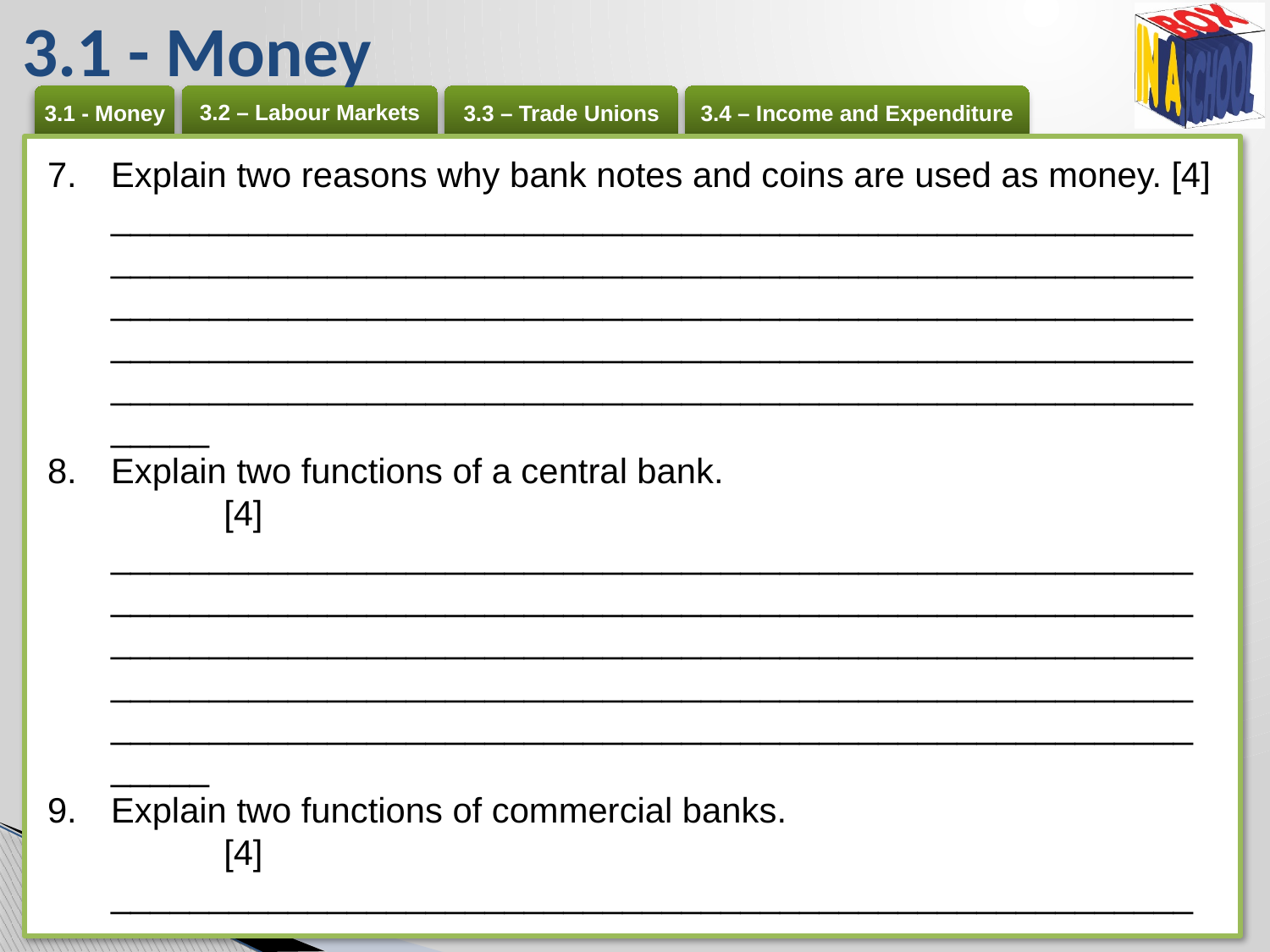

# 3.1 - Money
Explain two reasons why bank notes and coins are used as money. [4]
________________________________________________________________________________________________________________________________________________________________________________________________________________________________________________________________________________________
Explain two functions of a central bank. 	[4]
________________________________________________________________________________________________________________________________________________________________________________________________________________________________________________________________________________________
Explain two functions of commercial banks. 	[4]
________________________________________________________________________________________________________________________________________________________________________________________________________________________________________________________________________________________